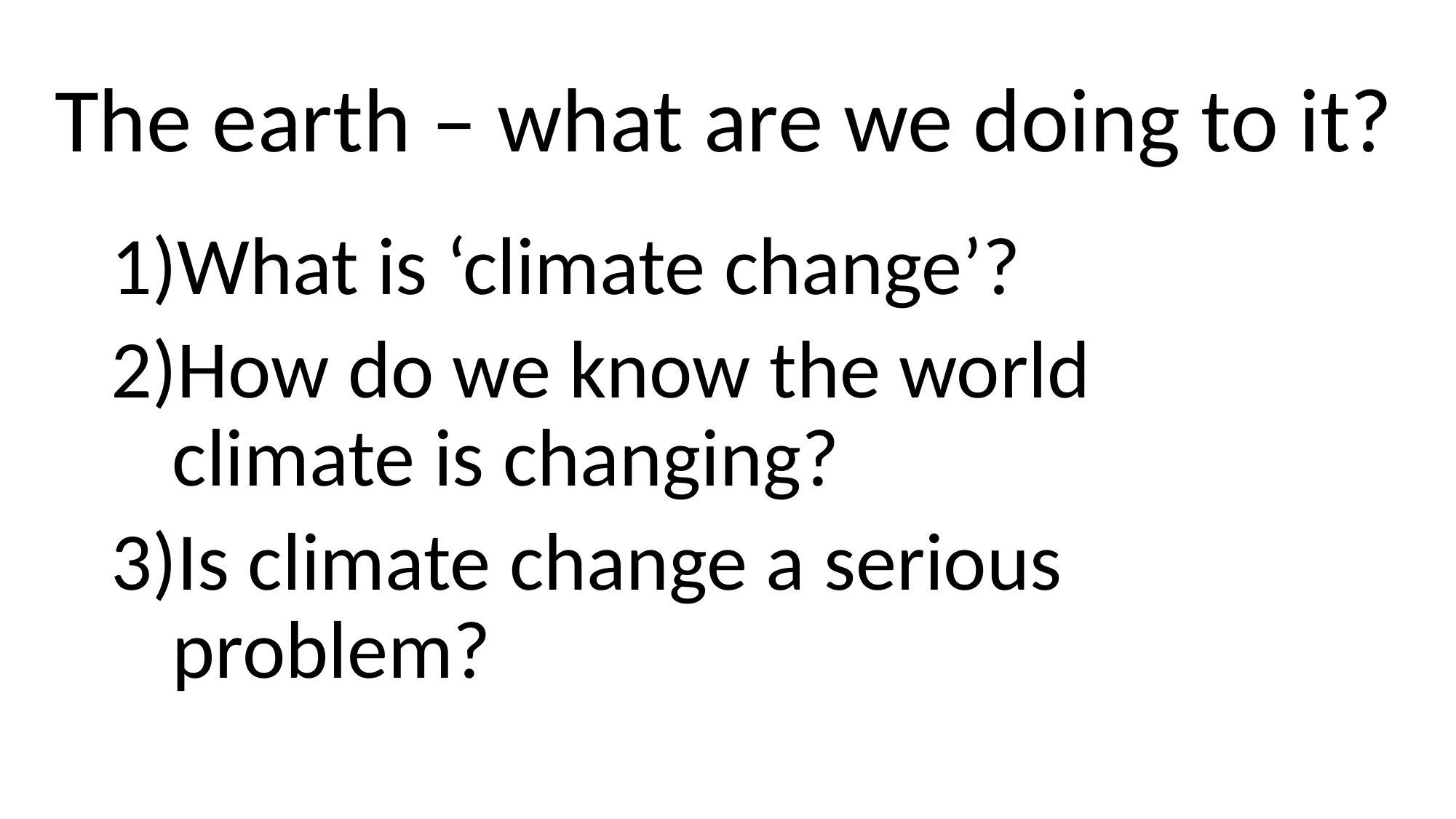

# The earth – what are we doing to it?
What is ‘climate change’?
How do we know the world climate is changing?
Is climate change a serious problem?